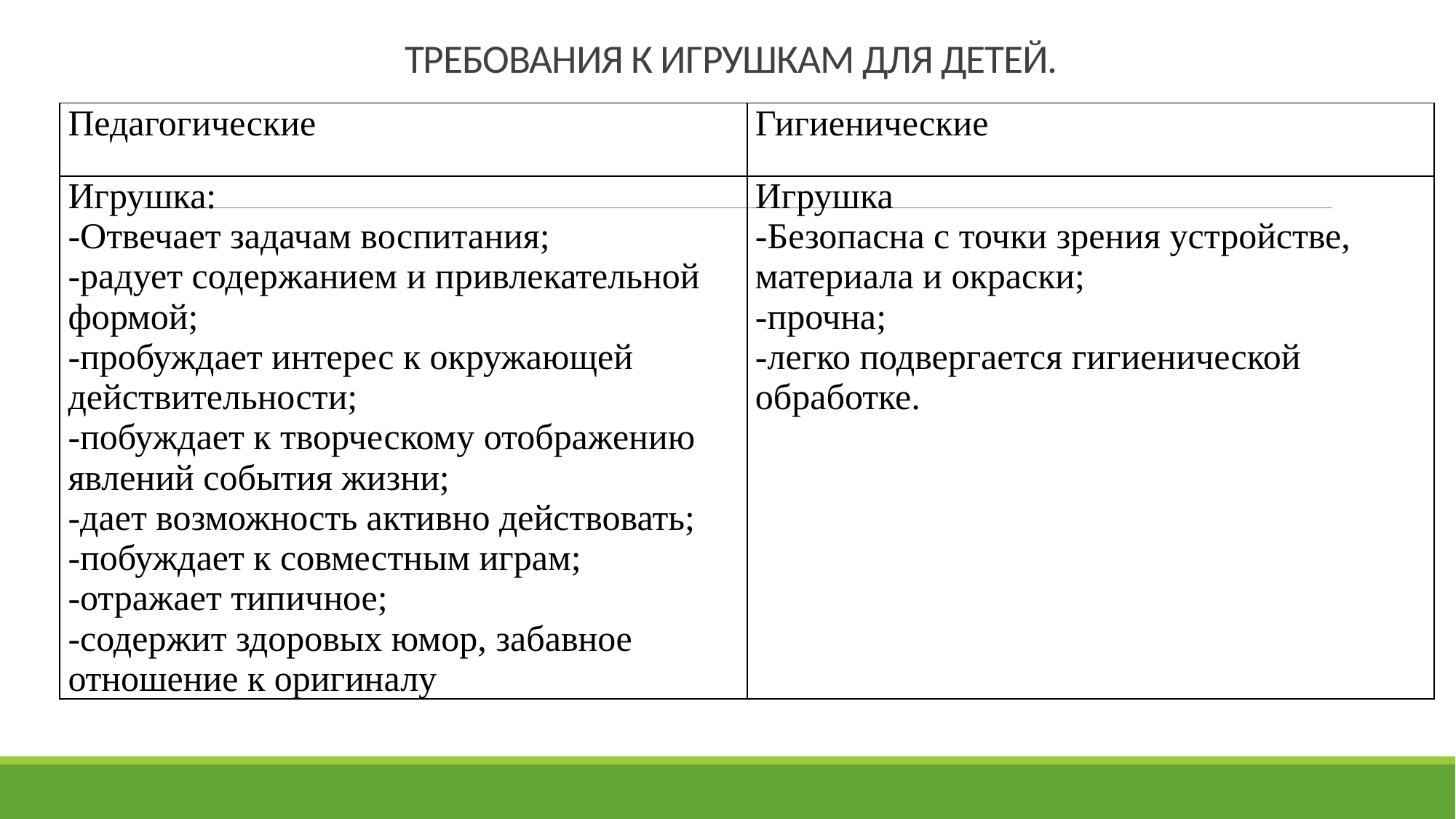

# ТРЕБОВАНИЯ К ИГРУШКАМ ДЛЯ ДЕТЕЙ.
| Педагогические | Гигиенические |
| --- | --- |
| Игрушка: -Отвечает задачам воспитания; -радует содержанием и привле­кательной формой; -пробуждает интерес к окружающей действительности; -побуждает к творческому отображению явлений события жизни; -дает возможность активно действовать; -побуждает к совместным играм; -отражает типичное; -содержит здоровых юмор, забавное отношение к оригиналу | Игрушка -Безопасна с точки зрения устройстве, материала и окраски; -прочна; -легко подвергается гигиенической обработке. |